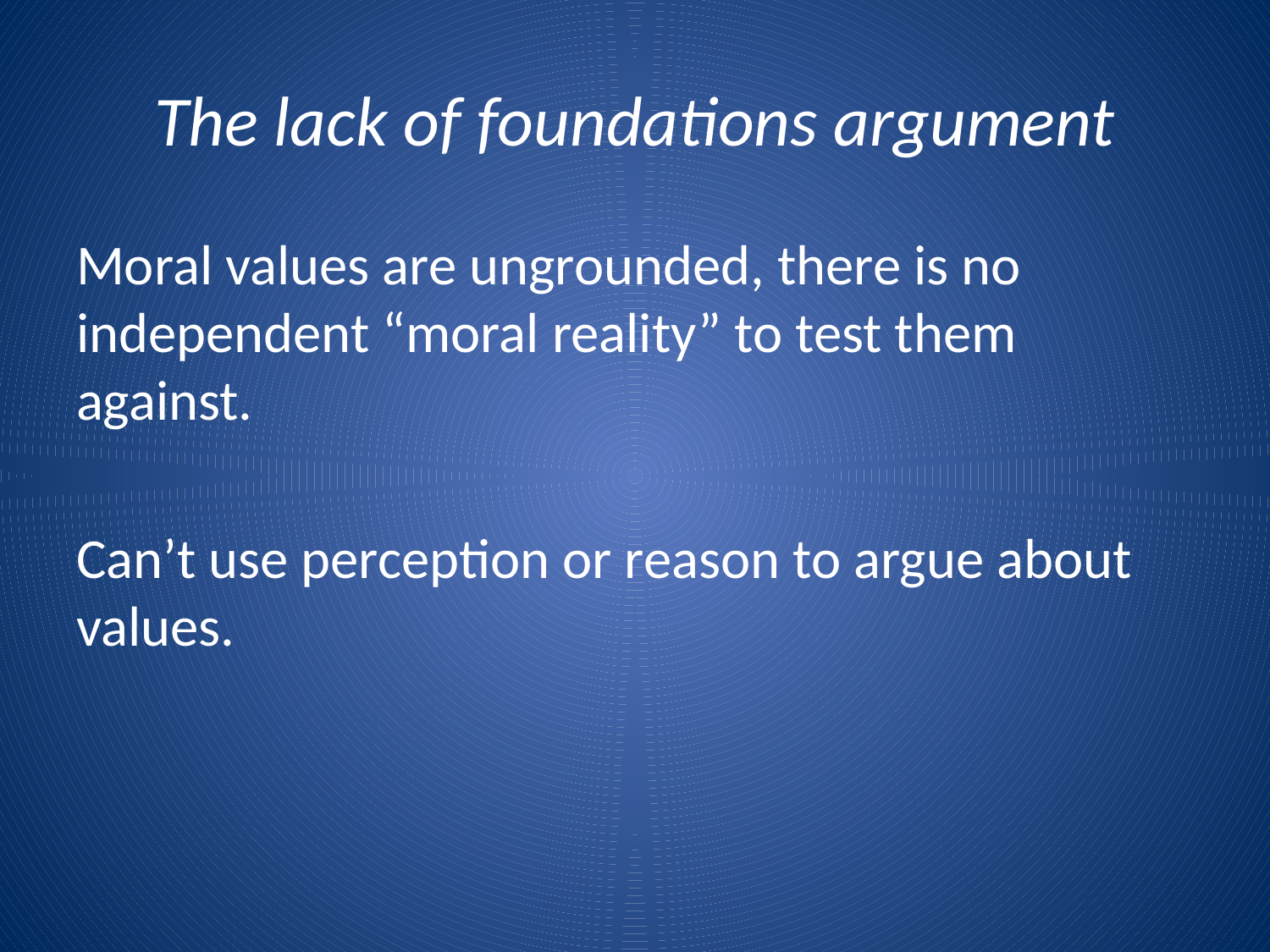

# The lack of foundations argument
Moral values are ungrounded, there is no independent “moral reality” to test them against.

Can’t use perception or reason to argue about values.